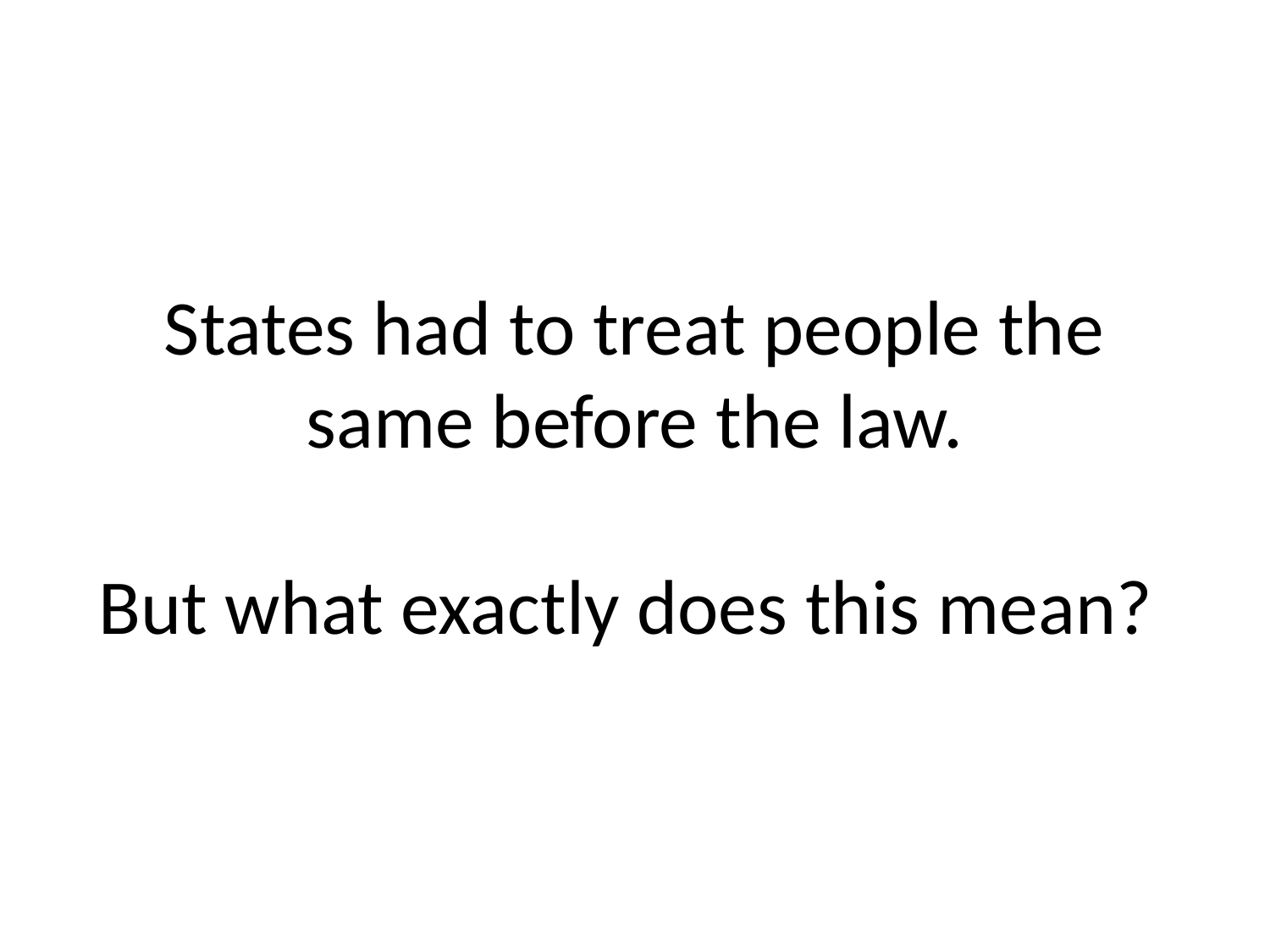

# States had to treat people the same before the law. But what exactly does this mean?